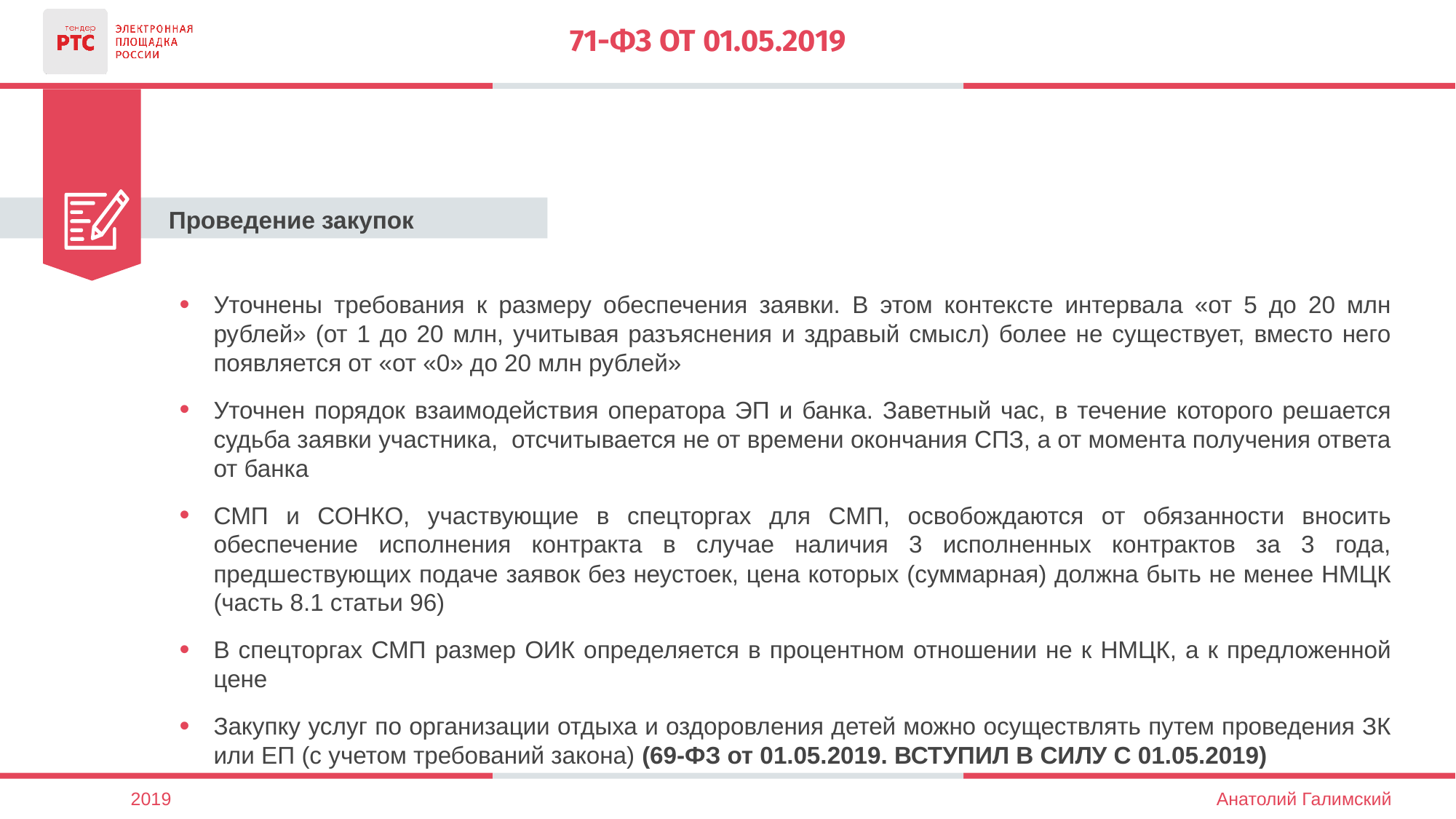

# 71-ФЗ от 01.05.2019

Проведение закупок

Уточнены требования к размеру обеспечения заявки. В этом контексте интервала «от 5 до 20 млн рублей» (от 1 до 20 млн, учитывая разъяснения и здравый смысл) более не существует, вместо него появляется от «от «0» до 20 млн рублей»
Уточнен порядок взаимодействия оператора ЭП и банка. Заветный час, в течение которого решается судьба заявки участника,  отсчитывается не от времени окончания СПЗ, а от момента получения ответа от банка
СМП и СОНКО, участвующие в спецторгах для СМП, освобождаются от обязанности вносить обеспечение исполнения контракта в случае наличия 3 исполненных контрактов за 3 года, предшествующих подаче заявок без неустоек, цена которых (суммарная) должна быть не менее НМЦК (часть 8.1 статьи 96)
В спецторгах СМП размер ОИК определяется в процентном отношении не к НМЦК, а к предложенной цене
Закупку услуг по организации отдыха и оздоровления детей можно осуществлять путем проведения ЗК или ЕП (с учетом требований закона) (69-ФЗ от 01.05.2019. ВСТУПИЛ В СИЛУ С 01.05.2019)

2019
Анатолий Галимский